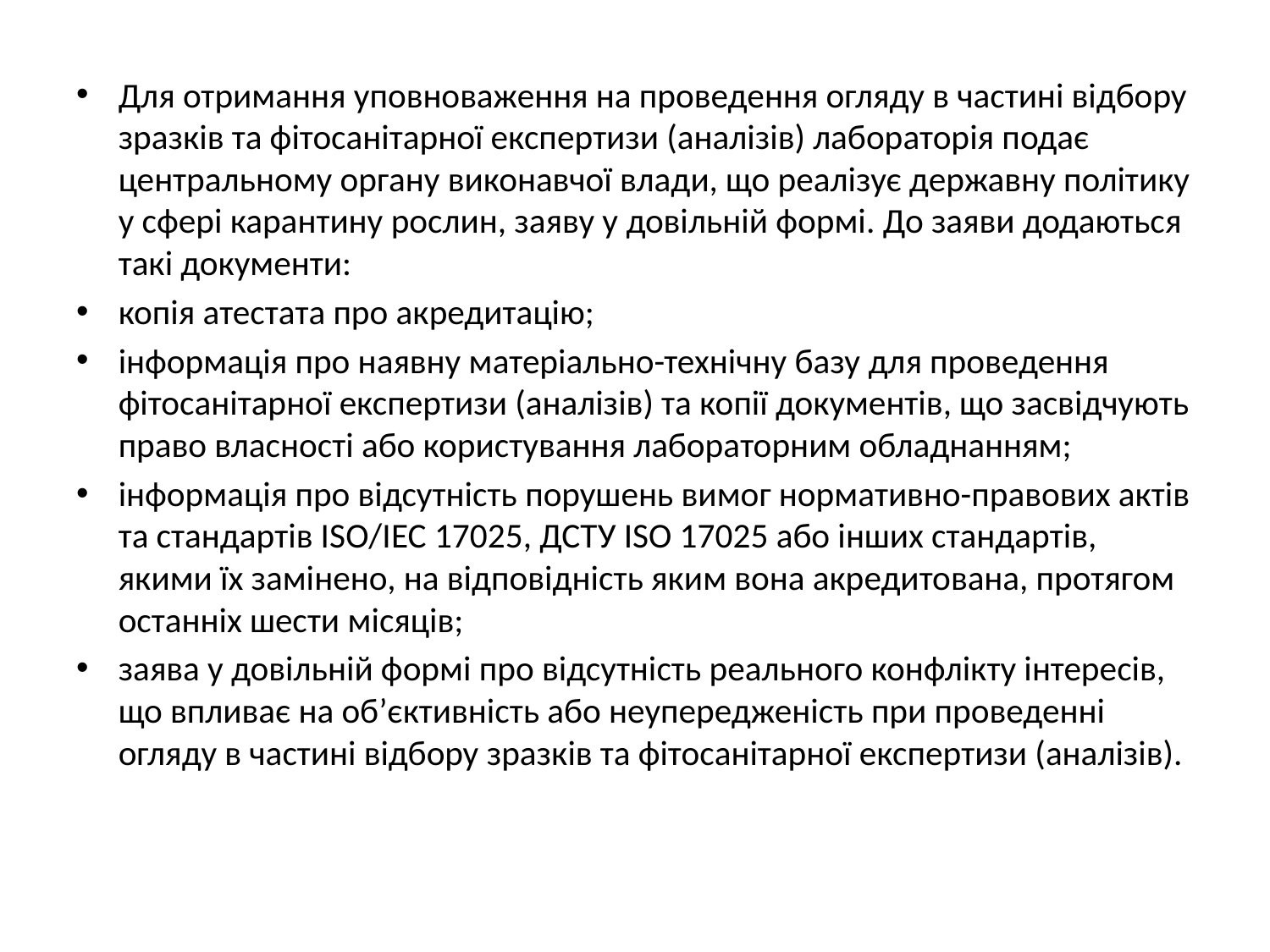

Для отримання уповноваження на проведення огляду в частині відбору зразків та фітосанітарної експертизи (аналізів) лабораторія подає центральному органу виконавчої влади, що реалізує державну політику у сфері карантину рослин, заяву у довільній формі. До заяви додаються такі документи:
копія атестата про акредитацію;
інформація про наявну матеріально-технічну базу для проведення фітосанітарної експертизи (аналізів) та копії документів, що засвідчують право власності або користування лабораторним обладнанням;
інформація про відсутність порушень вимог нормативно-правових актів та стандартів ISO/IEC 17025, ДСТУ ISO 17025 або інших стандартів, якими їх замінено, на відповідність яким вона акредитована, протягом останніх шести місяців;
заява у довільній формі про відсутність реального конфлікту інтересів, що впливає на об’єктивність або неупередженість при проведенні огляду в частині відбору зразків та фітосанітарної експертизи (аналізів).